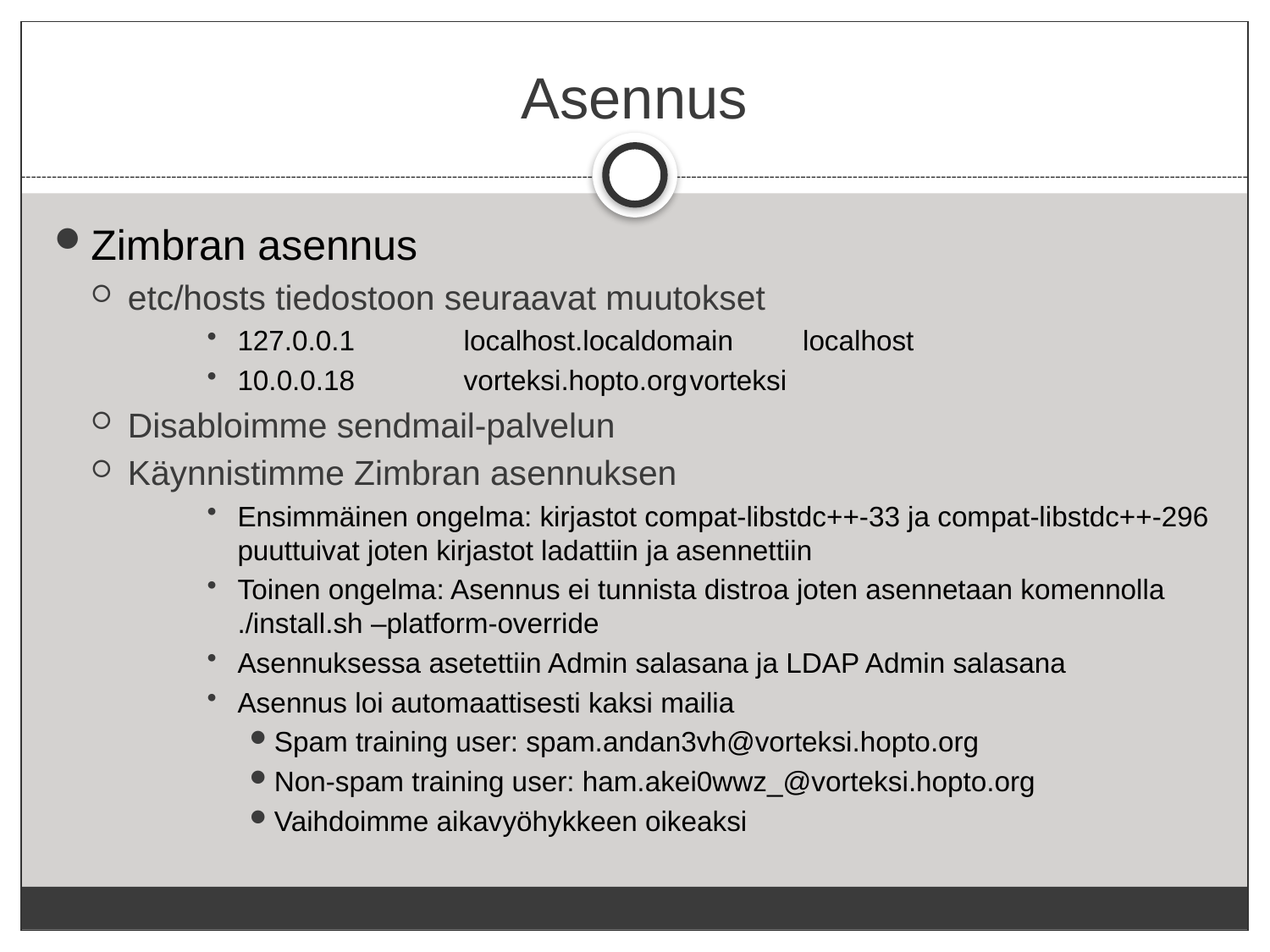

# Asennus
Zimbran asennus
etc/hosts tiedostoon seuraavat muutokset
127.0.0.1	localhost.localdomain	localhost
10.0.0.18	vorteksi.hopto.org		vorteksi
Disabloimme sendmail-palvelun
Käynnistimme Zimbran asennuksen
Ensimmäinen ongelma: kirjastot compat-libstdc++-33 ja compat-libstdc++-296 puuttuivat joten kirjastot ladattiin ja asennettiin
Toinen ongelma: Asennus ei tunnista distroa joten asennetaan komennolla ./install.sh –platform-override
Asennuksessa asetettiin Admin salasana ja LDAP Admin salasana
Asennus loi automaattisesti kaksi mailia
Spam training user: spam.andan3vh@vorteksi.hopto.org
Non-spam training user: ham.akei0wwz_@vorteksi.hopto.org
Vaihdoimme aikavyöhykkeen oikeaksi